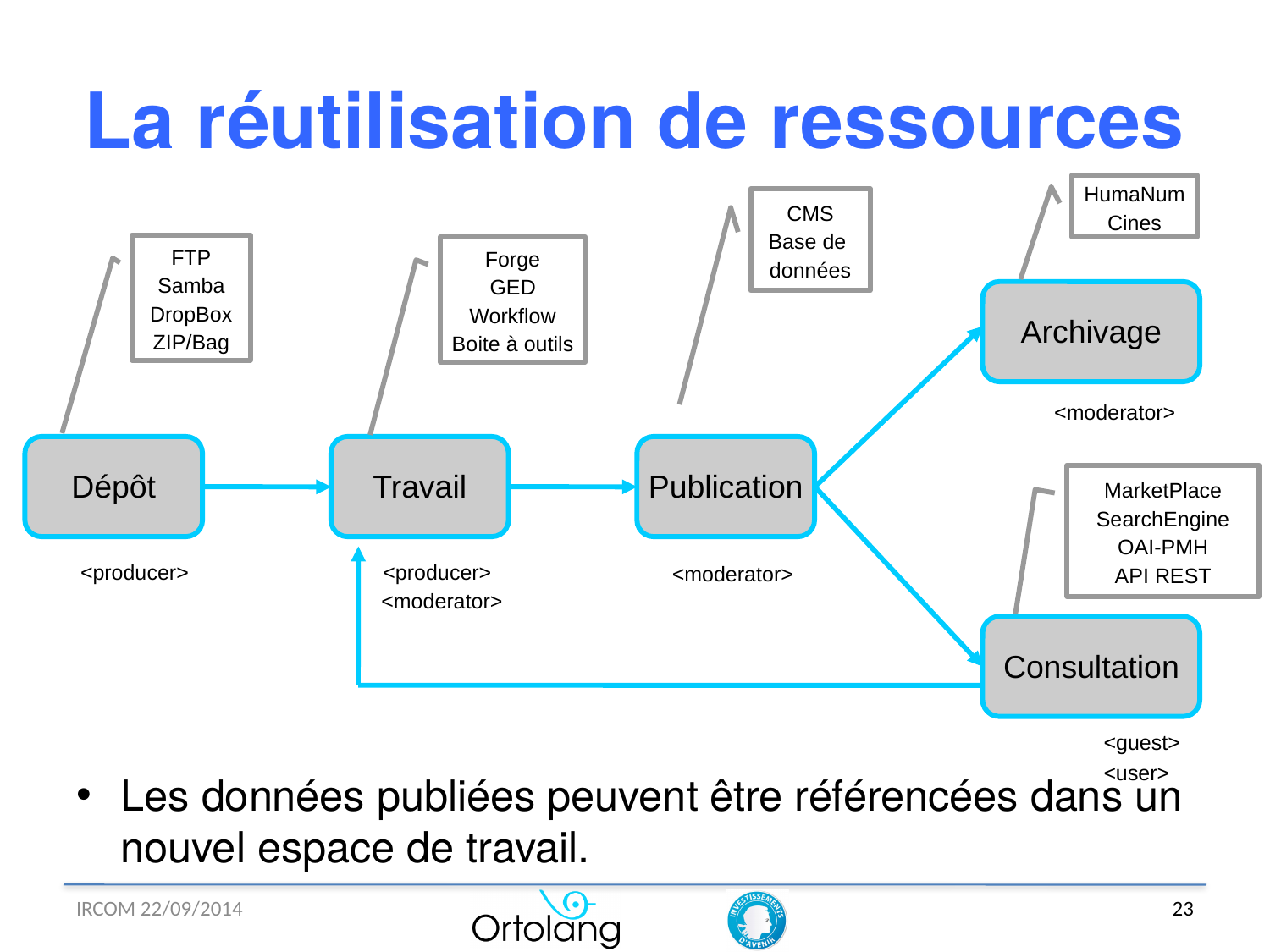

# La réutilisation de ressources
HumaNum
Cines
FTP
Samba
DropBox
ZIP/Bag
Forge
GED
Workflow
Boite à outils
Archivage

<moderator>
Dépôt
Travail
Publication
MarketPlace
SearchEngine
OAI-PMH
API REST

<producer>
<producer>
<moderator>
<moderator>
Consultation

<guest>
<user>
CMS
Base de
données

Les données publiées peuvent être référencées dans un nouvel espace de travail.
IRCOM 22/09/2014
23